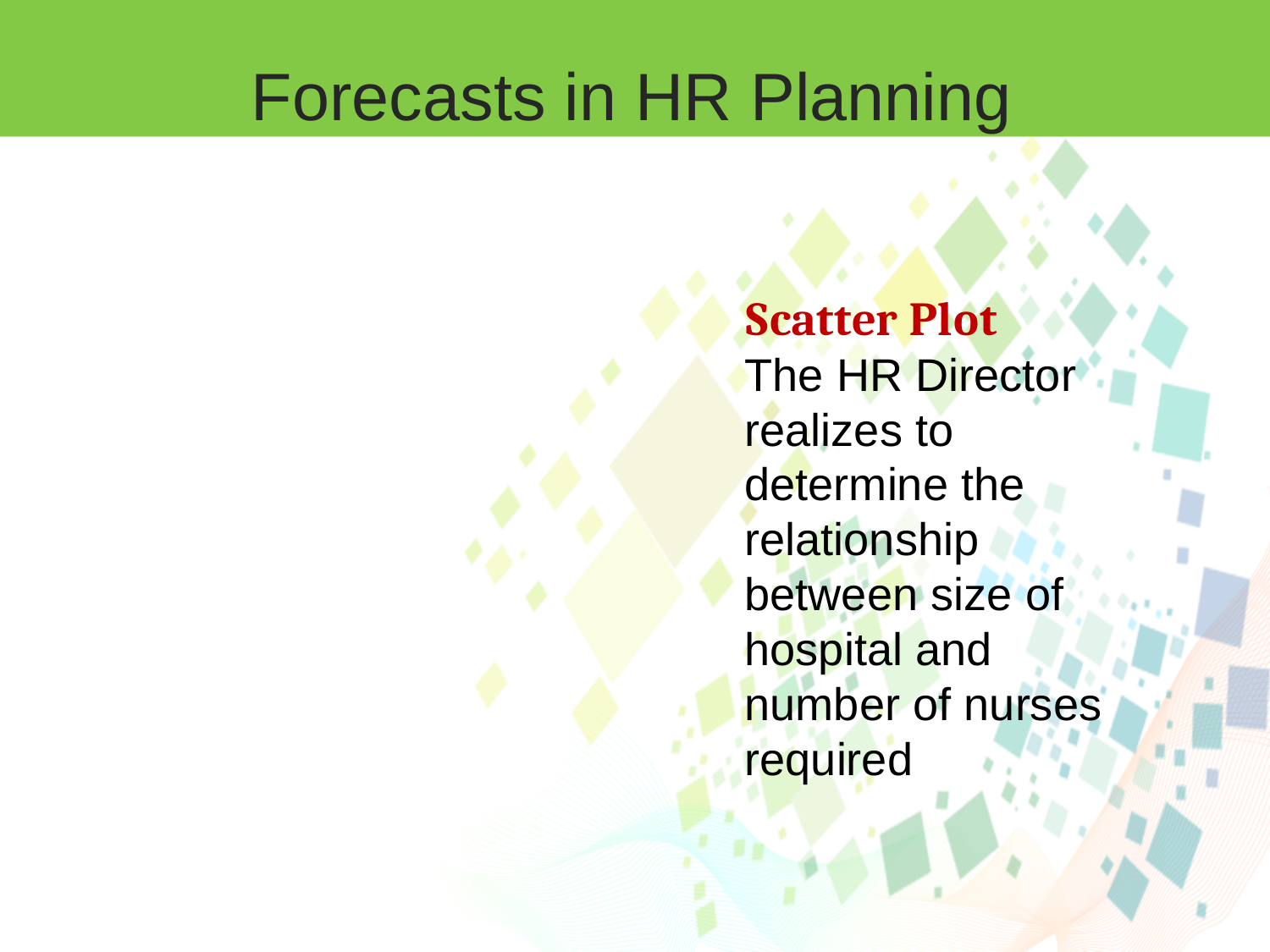

Forecasts in HR Planning
Scatter Plot
The HR Director realizes to determine the relationship between size of hospital and number of nurses required